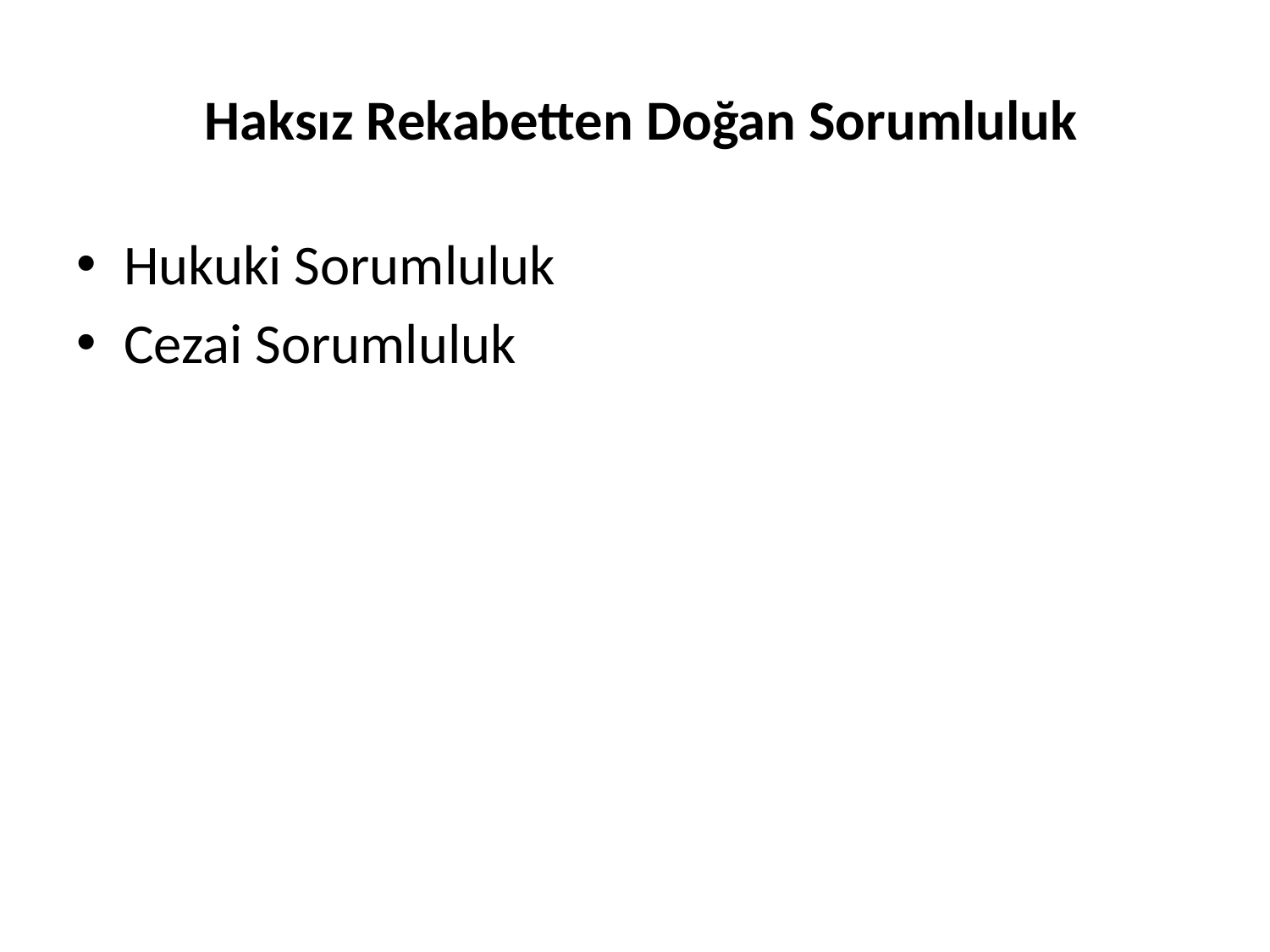

# Haksız Rekabetten Doğan Sorumluluk
Hukuki Sorumluluk
Cezai Sorumluluk